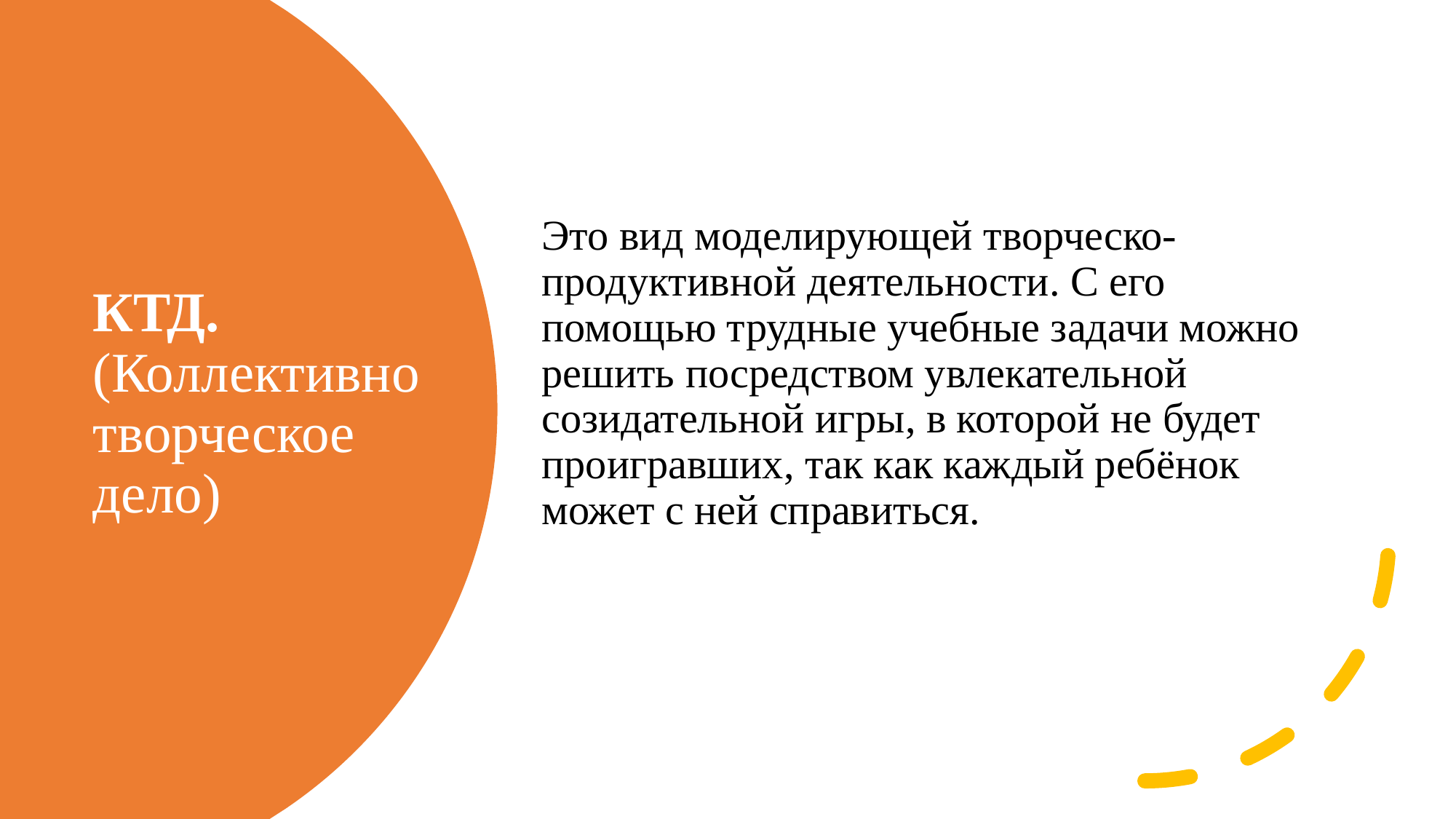

Это вид моделирующей творческо-продуктивной деятельности. С его помощью трудные учебные задачи можно решить посредством увлекательной созидательной игры, в которой не будет проигравших, так как каждый ребёнок  может с ней справиться.

# КТД. (Коллективно творческое дело)